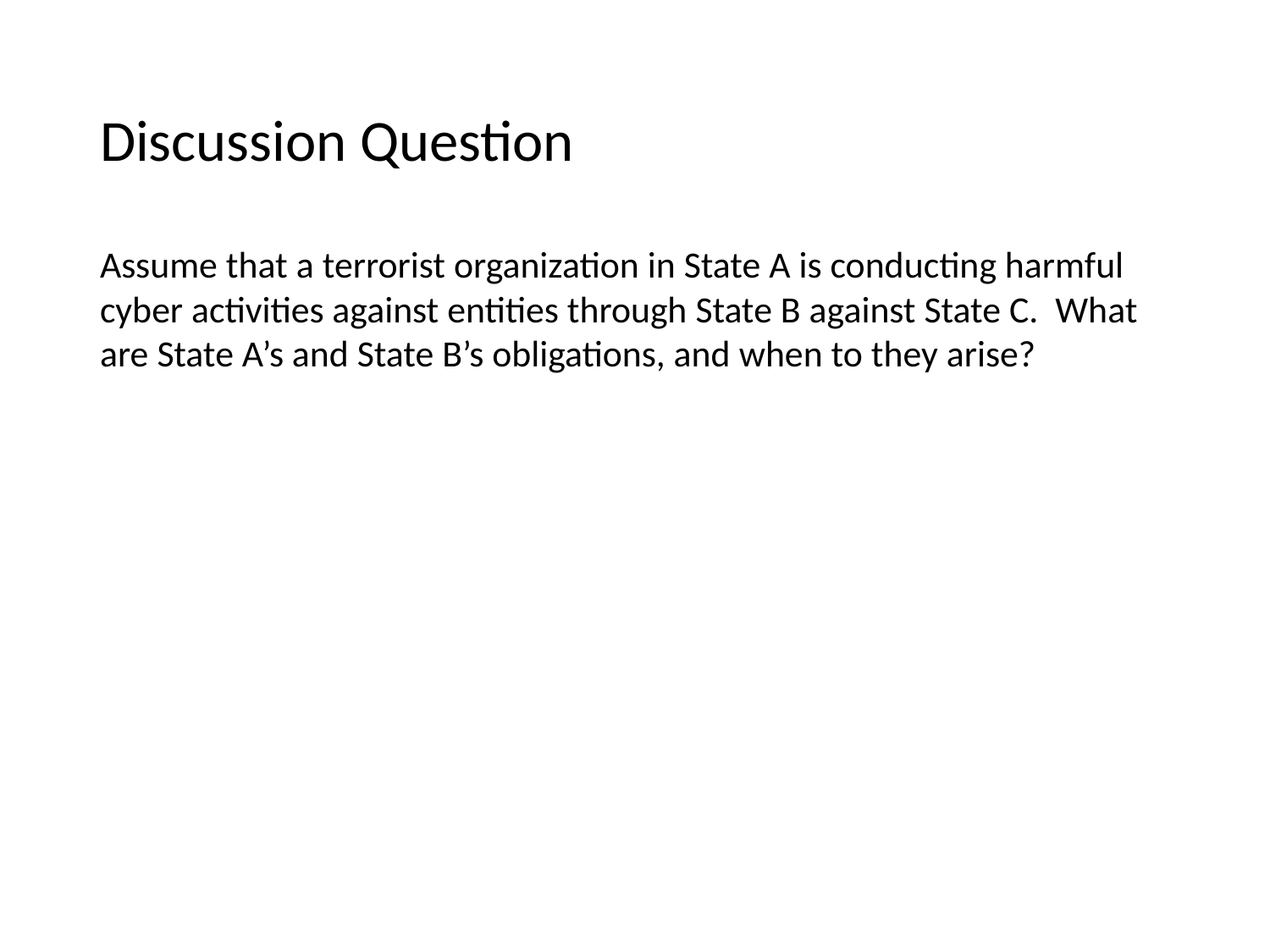

# Discussion Question
Assume that a terrorist organization in State A is conducting harmful cyber activities against entities through State B against State C.  What are State A’s and State B’s obligations, and when to they arise?